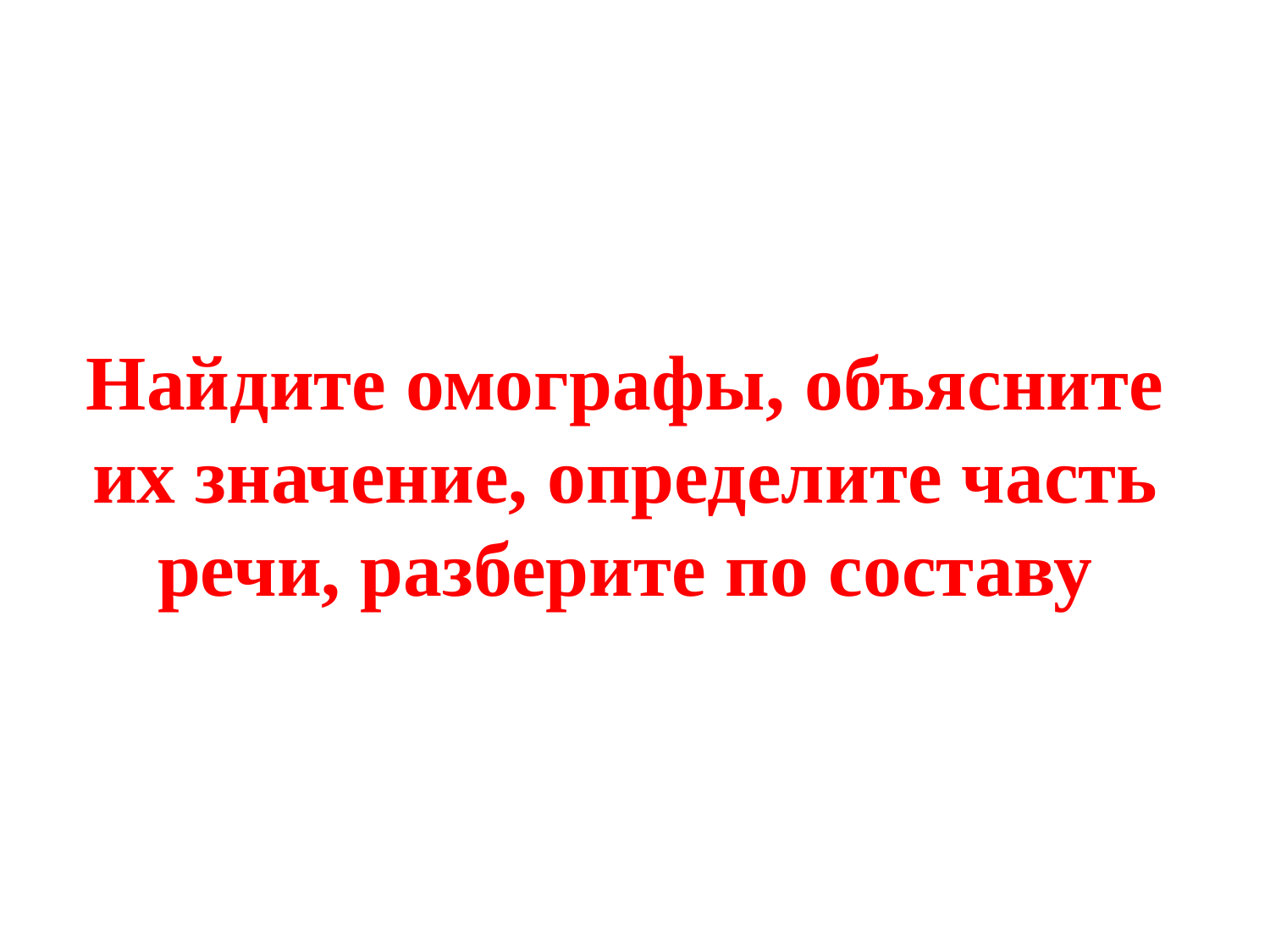

# Найдите омографы, объясните их значение, определите часть речи, разберите по составу